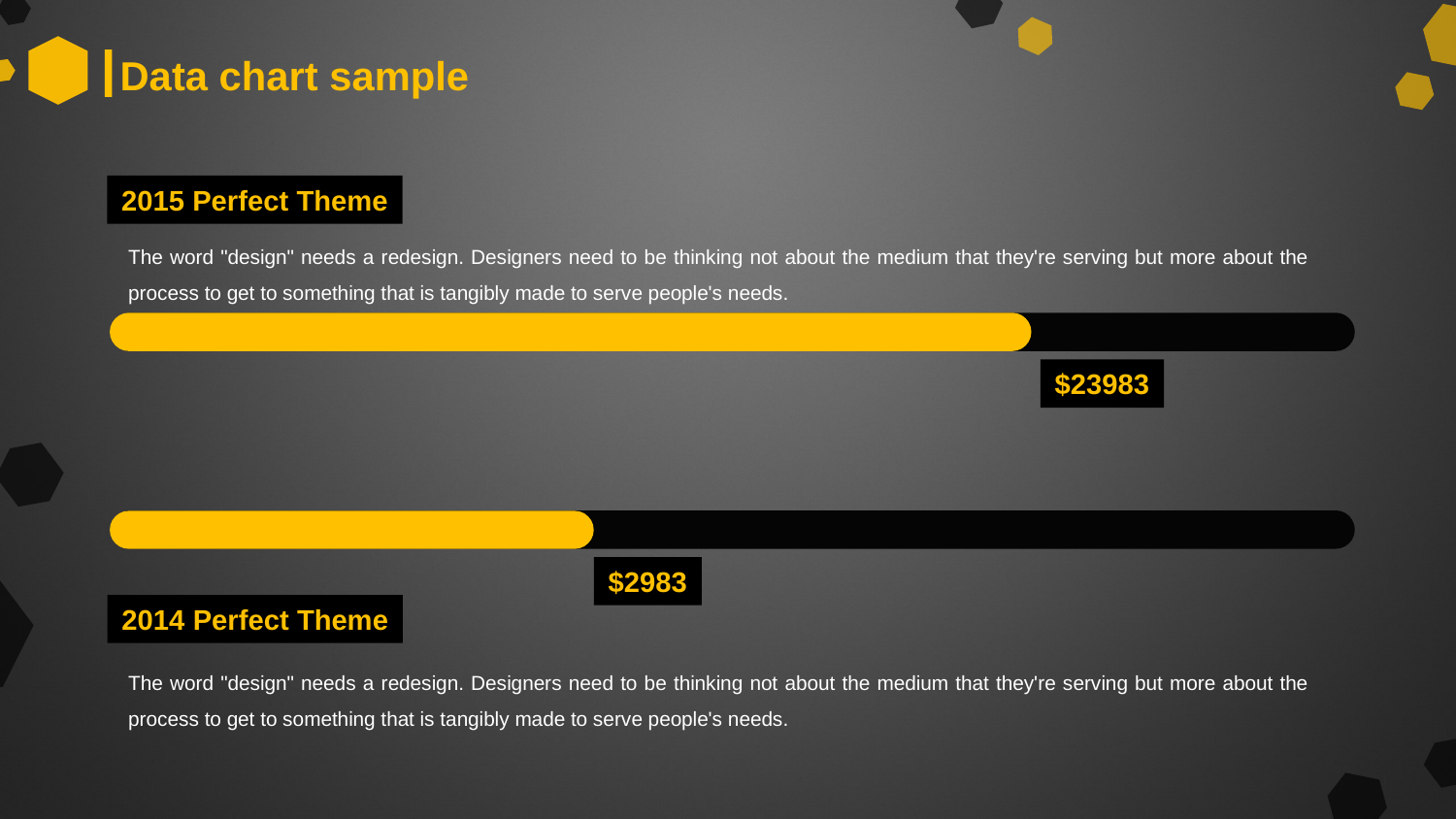

Data chart sample

2015 Perfect Theme
The word "design" needs a redesign. Designers need to be thinking not about the medium that they're serving but more about the process to get to something that is tangibly made to serve people's needs.

$23983

$2983

2014 Perfect Theme
The word "design" needs a redesign. Designers need to be thinking not about the medium that they're serving but more about the process to get to something that is tangibly made to serve people's needs.